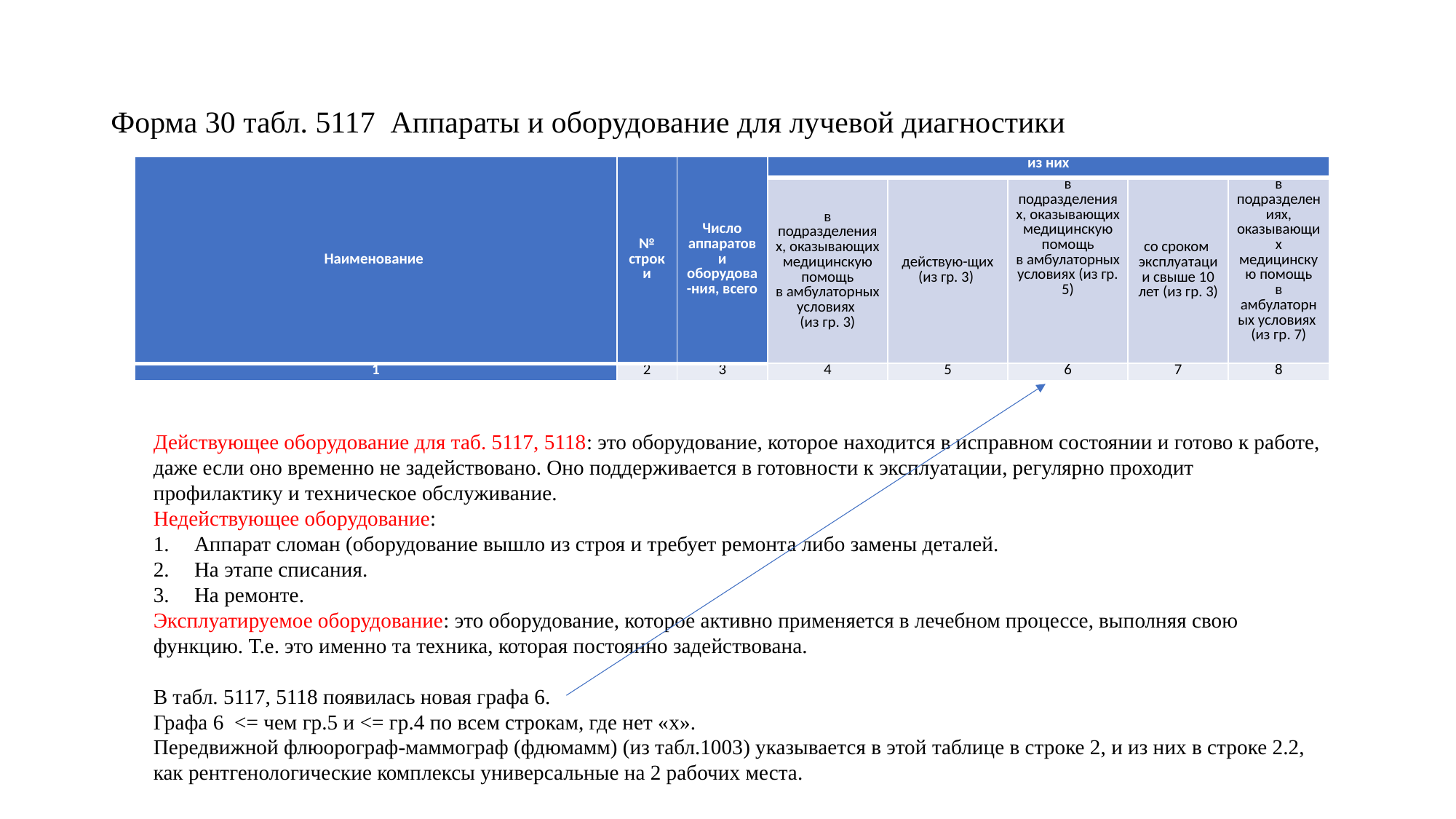

# Форма 30 табл. 5117  Аппараты и оборудование для лучевой диагностики
| Наименование | № строки | Число аппаратов и оборудова-ния, всего | из них |  |  |  |  |
| --- | --- | --- | --- | --- | --- | --- | --- |
|  |  |  | в подразделениях, оказывающих медицинскую помощь в амбулаторных условиях (из гр. 3) | действую-щих (из гр. 3) | в подразделениях, оказывающих медицинскую помощь в амбулаторных условиях (из гр. 5) | со сроком эксплуатации свыше 10 лет (из гр. 3) | в подразделениях, оказывающих медицинскую помощь в амбулаторных условиях (из гр. 7) |
| 1 | 2 | 3 | 4 | 5 | 6 | 7 | 8 |
Действующее оборудование для таб. 5117, 5118: это оборудование, которое находится в исправном состоянии и готово к работе, даже если оно временно не задействовано. Оно поддерживается в готовности к эксплуатации, регулярно проходит профилактику и техническое обслуживание.
Недействующее оборудование:
Аппарат сломан (оборудование вышло из строя и требует ремонта либо замены деталей.
На этапе списания.
На ремонте.
Эксплуатируемое оборудование: это оборудование, которое активно применяется в лечебном процессе, выполняя свою функцию. Т.е. это именно та техника, которая постоянно задействована.

В табл. 5117, 5118 появилась новая графа 6.
Графа 6  <= чем гр.5 и <= гр.4 по всем строкам, где нет «x».
Передвижной флюорограф-маммограф (фдюмамм) (из табл.1003) указывается в этой таблице в строке 2, и из них в строке 2.2, как рентгенологические комплексы универсальные на 2 рабочих места.